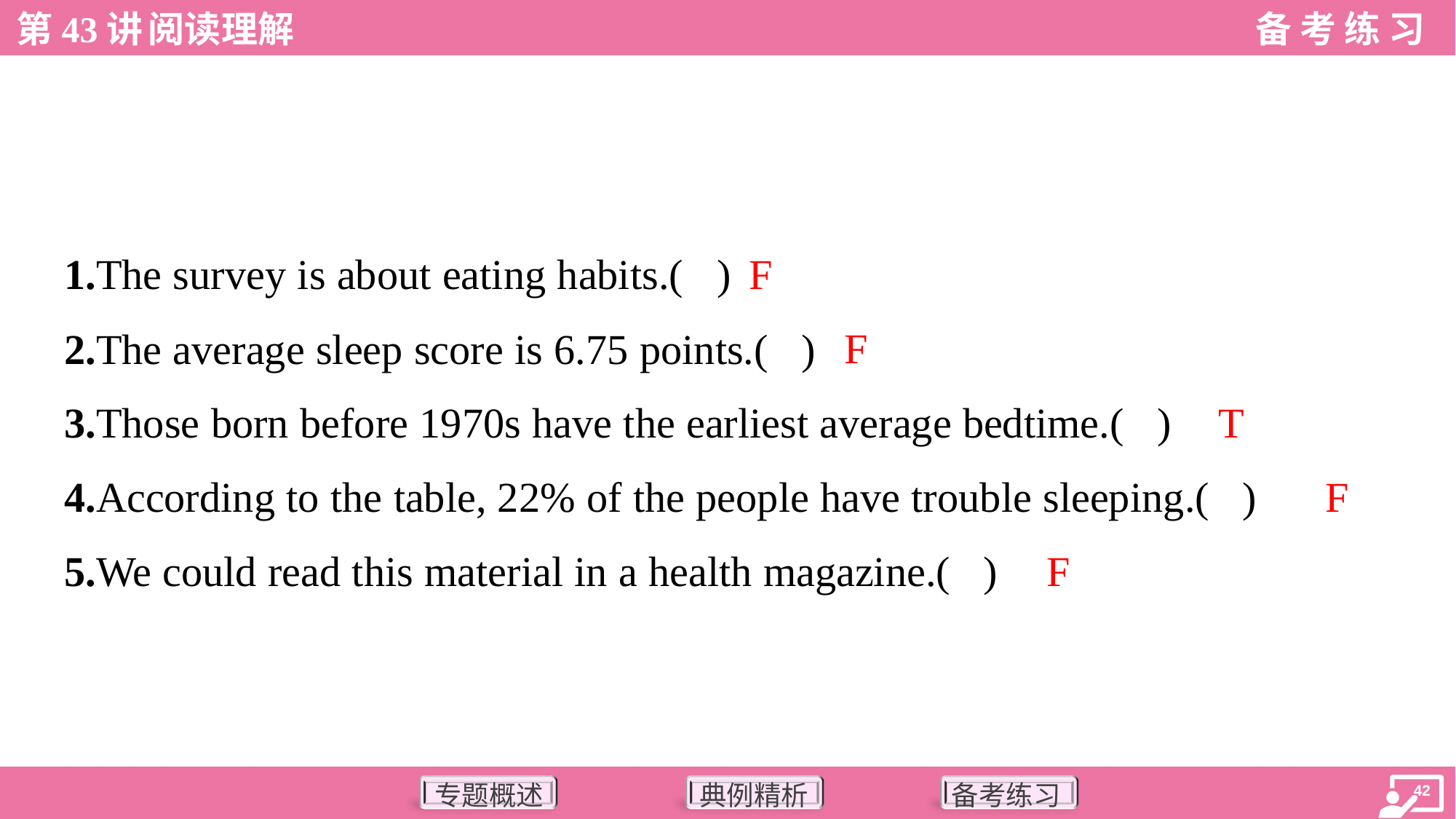

F
1.The survey is about eating habits.(   )
F
2.The average sleep score is 6.75 points.(   )
T
3.Those born before 1970s have the earliest average bedtime.(   )
F
4.According to the table, 22% of the people have trouble sleeping.(   )
F
5.We could read this material in a health magazine.(   )